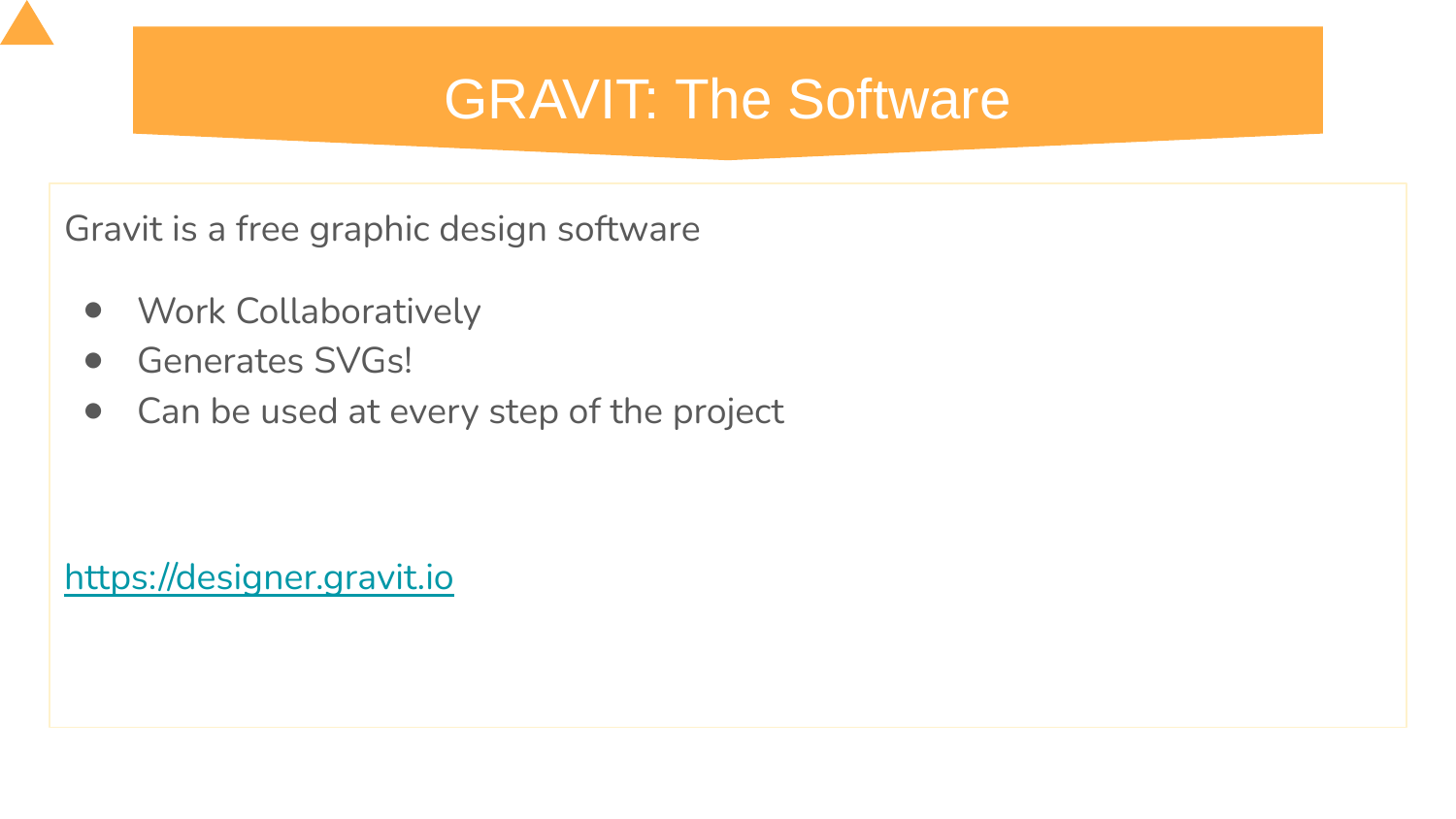

# GRAVIT: The Software
Gravit is a free graphic design software
Work Collaboratively
Generates SVGs!
Can be used at every step of the project

https://designer.gravit.io